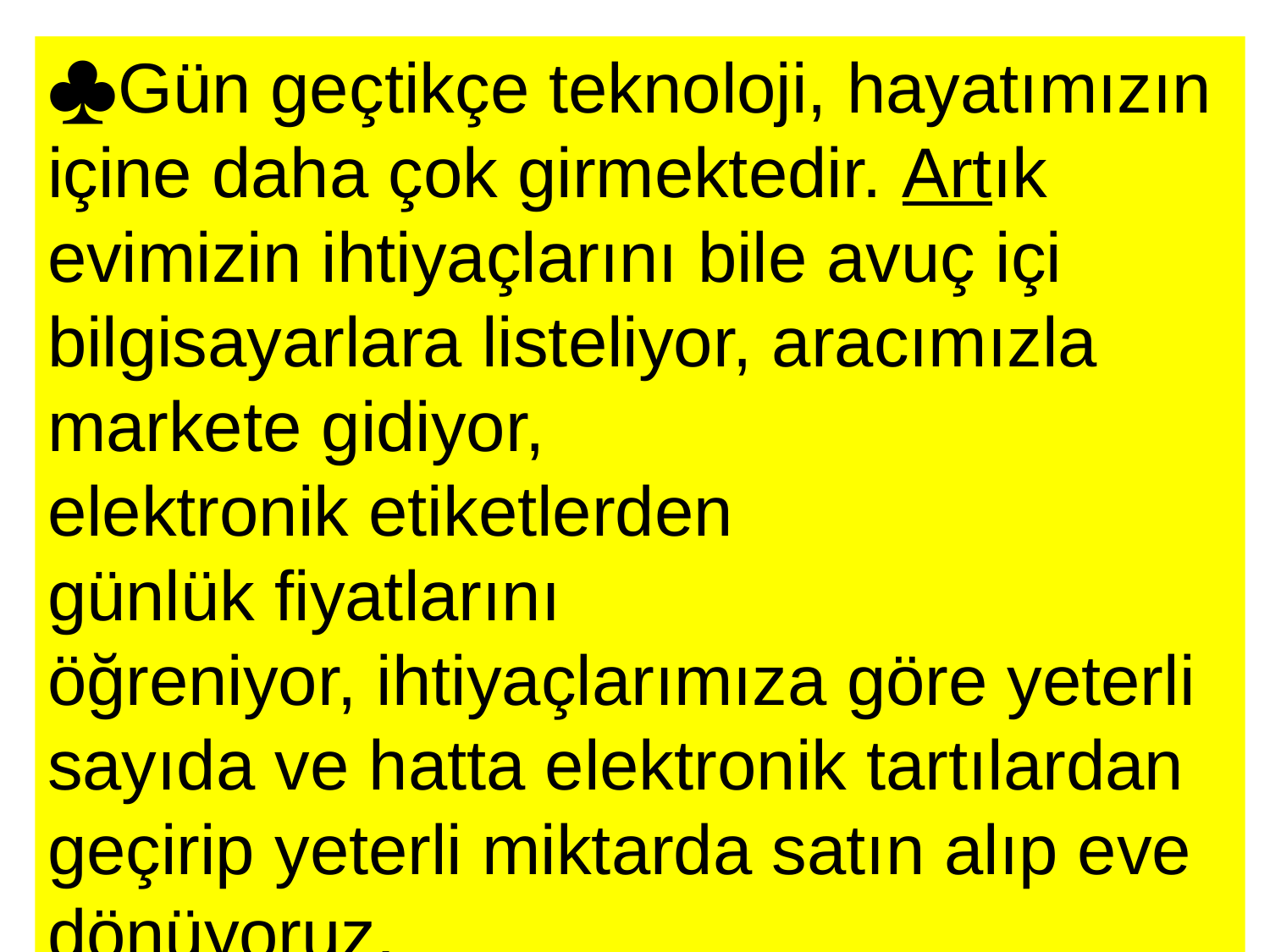

♣Gün geçtikçe teknoloji, hayatımızın içine daha çok girmektedir. Artık evimizin ihtiyaçlarını bile avuç içi bilgisayarlara listeliyor, aracımızla markete gidiyor, elektronik etiketlerden günlük fiyatlarını öğreniyor, ihtiyaçlarımıza göre yeterli sayıda ve hatta elektronik tartılardan geçirip yeterli miktarda satın alıp eve dönüyoruz.
Hemen hemen her gün tekrarladığımız bu alışveriş olayının arkasında nasıl bir teknolojik işleyiş var, kısaca göz atalım.